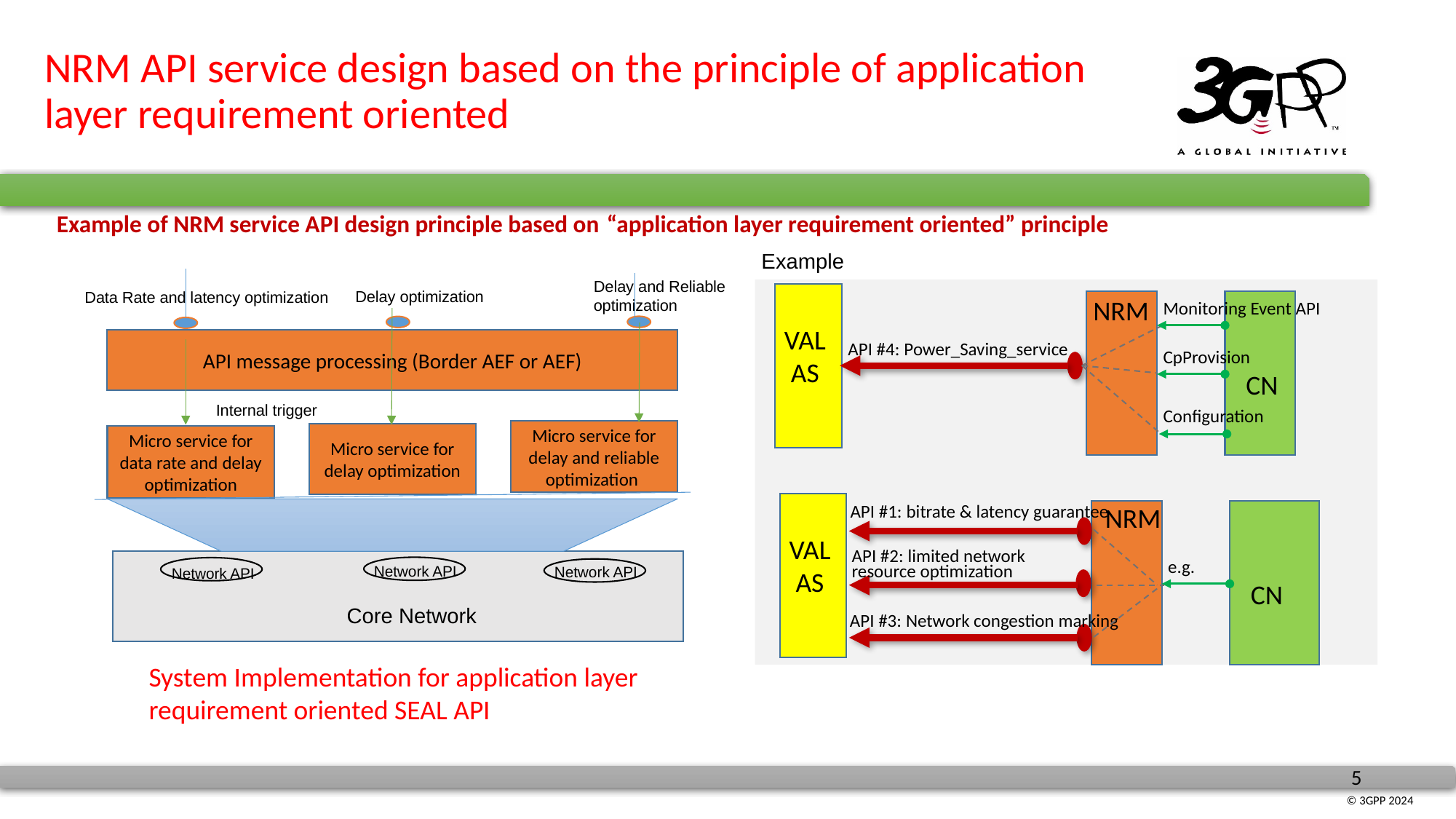

NRM API service design based on the principle of application layer requirement oriented
Example of NRM service API design principle based on “application layer requirement oriented” principle
Example
Delay and Reliable optimization
Delay optimization
Data Rate and latency optimization

API message processing (Border AEF or AEF)
Internal trigger
Micro service for delay and reliable optimization
Micro service for delay optimization
Micro service for data rate and delay optimization

Network API
Network API

Network API

Core Network

NRM

Monitoring Event API
VAL AS

API #4: Power_Saving_service
CpProvision

CN
Configuration

API #1: bitrate & latency guarantee
NRM

VAL AS

API #2: limited network resource optimization
e.g.

CN
API #3: Network congestion marking

System Implementation for application layer requirement oriented SEAL API